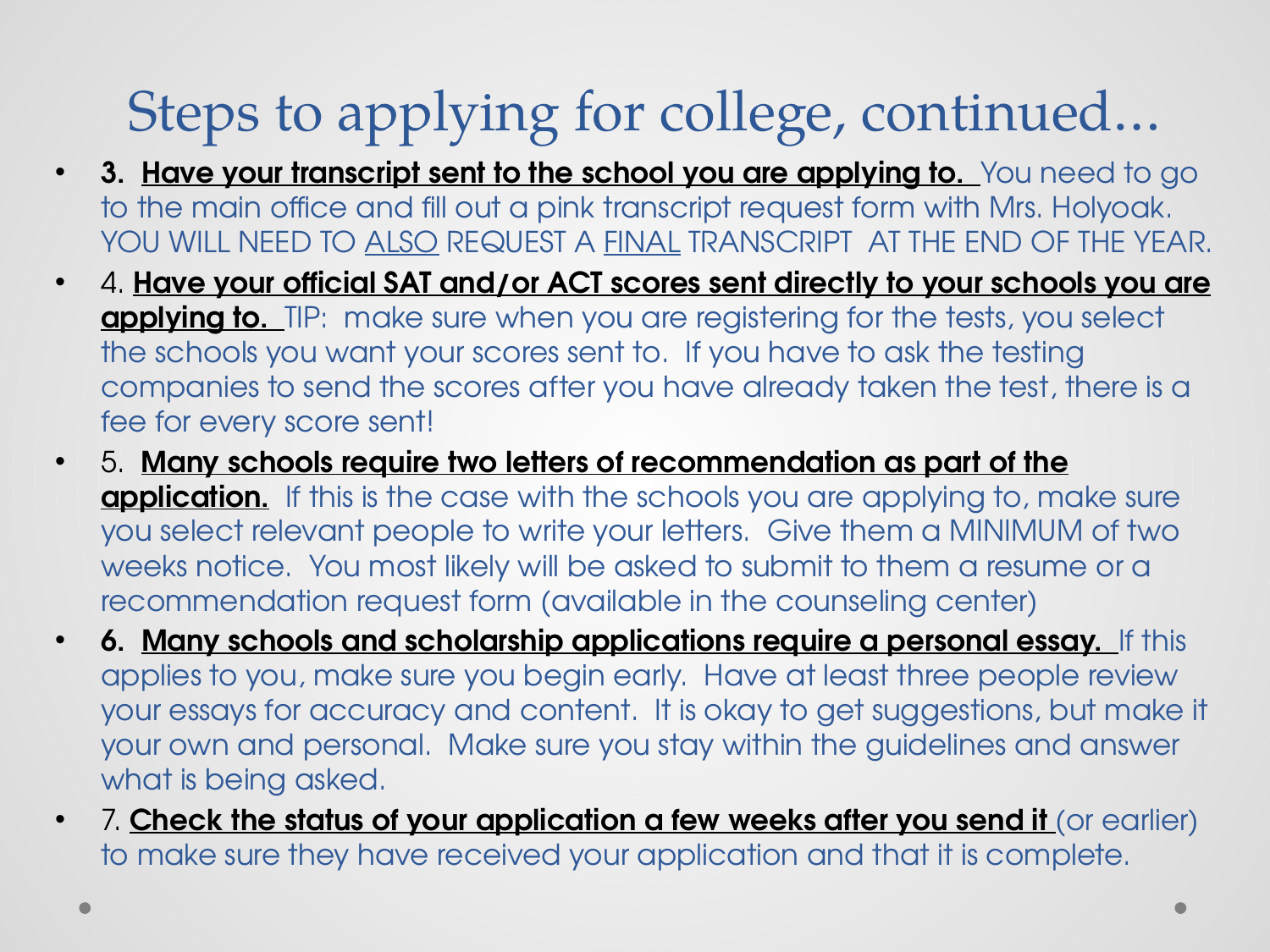

# Steps to applying for college, continued…
3.  Have your transcript sent to the school you are applying to.  You need to go to the main office and fill out a pink transcript request form with Mrs. Holyoak.  YOU WILL NEED TO ALSO REQUEST A FINAL TRANSCRIPT  AT THE END OF THE YEAR.
4. Have your official SAT and/or ACT scores sent directly to your schools you are applying to.  TIP:  make sure when you are registering for the tests, you select the schools you want your scores sent to.  If you have to ask the testing companies to send the scores after you have already taken the test, there is a fee for every score sent!
5.  Many schools require two letters of recommendation as part of the application.  If this is the case with the schools you are applying to, make sure you select relevant people to write your letters.  Give them a MINIMUM of two weeks notice.  You most likely will be asked to submit to them a resume or a recommendation request form (available in the counseling center)
6.  Many schools and scholarship applications require a personal essay.  If this applies to you, make sure you begin early.  Have at least three people review your essays for accuracy and content.  It is okay to get suggestions, but make it your own and personal.  Make sure you stay within the guidelines and answer what is being asked.
7. Check the status of your application a few weeks after you send it (or earlier) to make sure they have received your application and that it is complete.